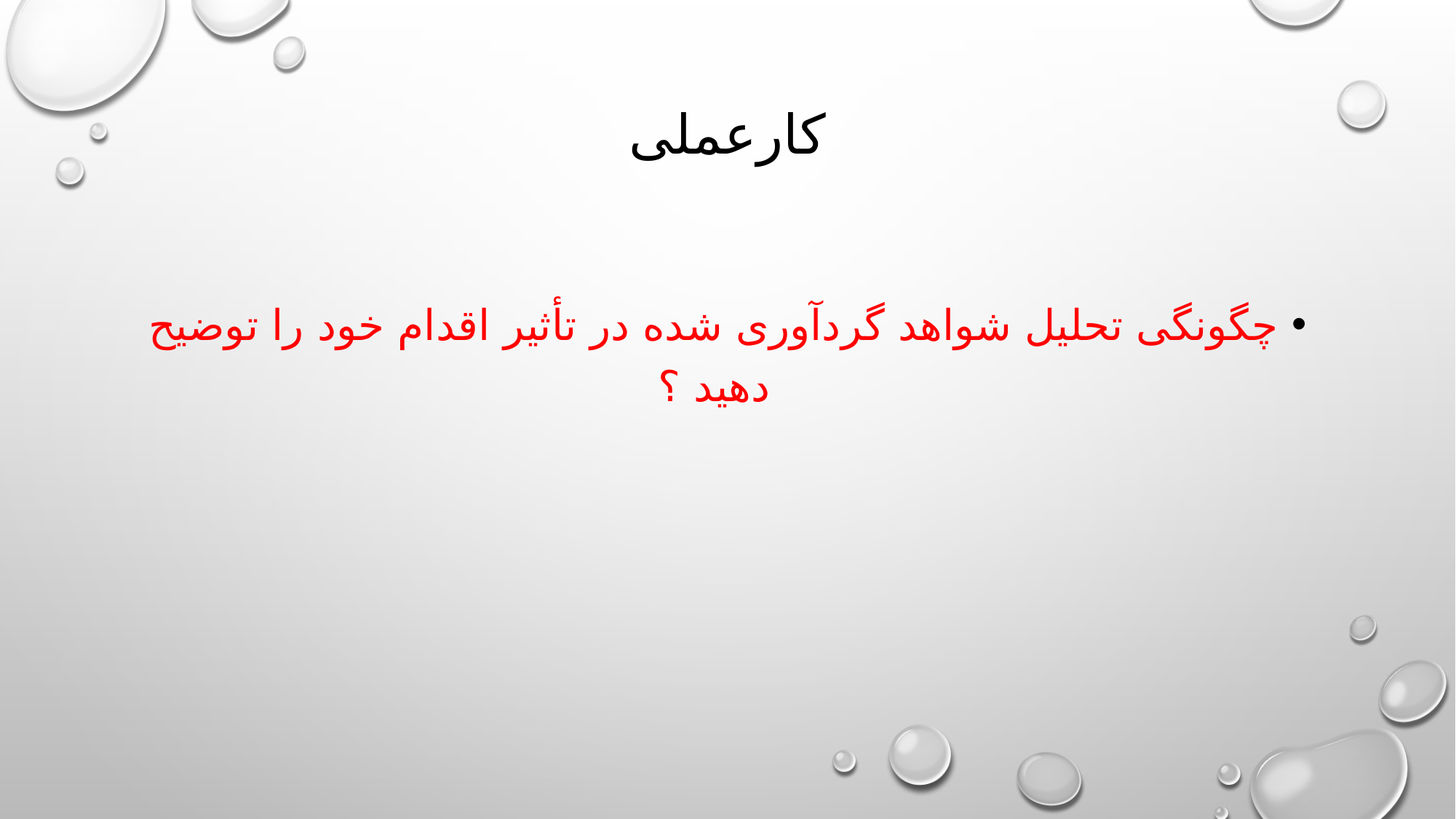

# کارعملی
چگونگی تحلیل شواهد گردآوری شده در تأثیر اقدام خود را توضیح دهید ؟